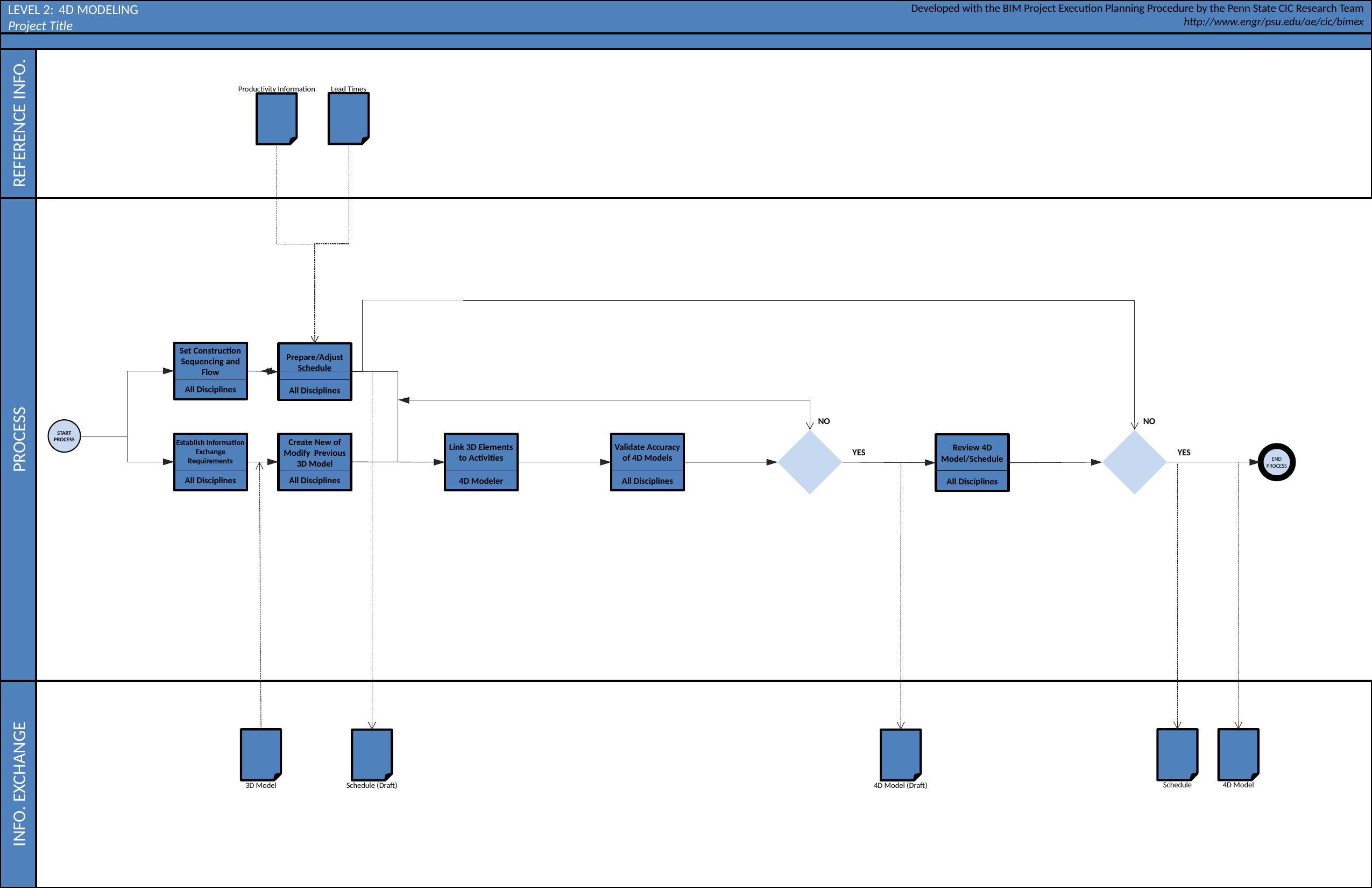

# 4d modeling
Lead Times

Productivity Information

Set Construction Sequencing and Flow
All Disciplines

Prepare/Adjust Schedule
All Disciplines
NO
NO
START PROCESS
Model correct?
Schedule optimized?
Establish Information Exchange Requirements

All Disciplines

Create New of Modify  Previous 3D Model
All Disciplines

Link 3D Elements to Activities
4D Modeler

Validate Accuracy of 4D Models
All Disciplines

Review 4D Model/Schedule
All Disciplines
END PROCESS
YES
YES

Schedule

4D Model

3D Model

Schedule (Draft)

4D Model (Draft)